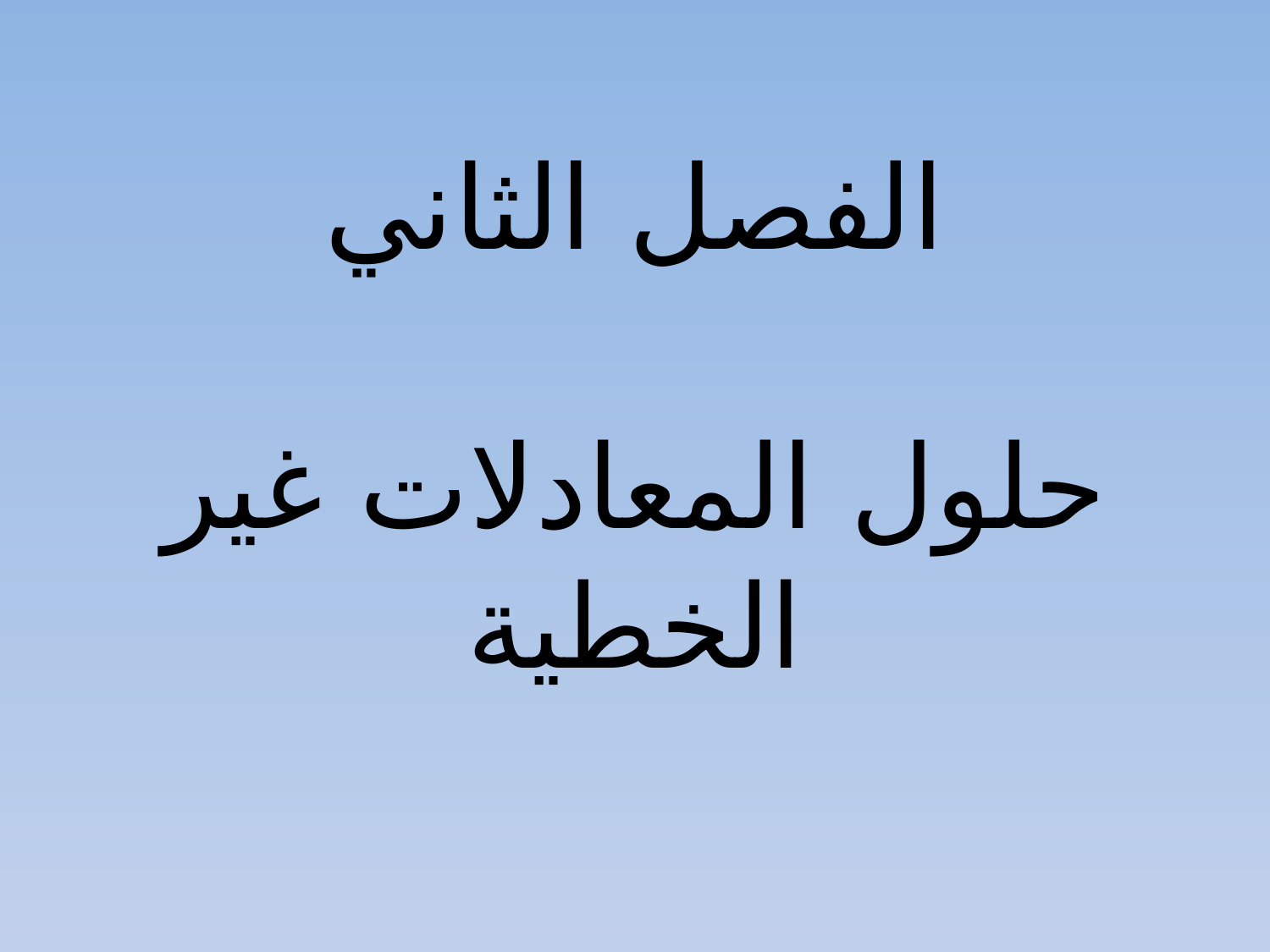

# الفصل الثاني حلول المعادلات غير الخطية